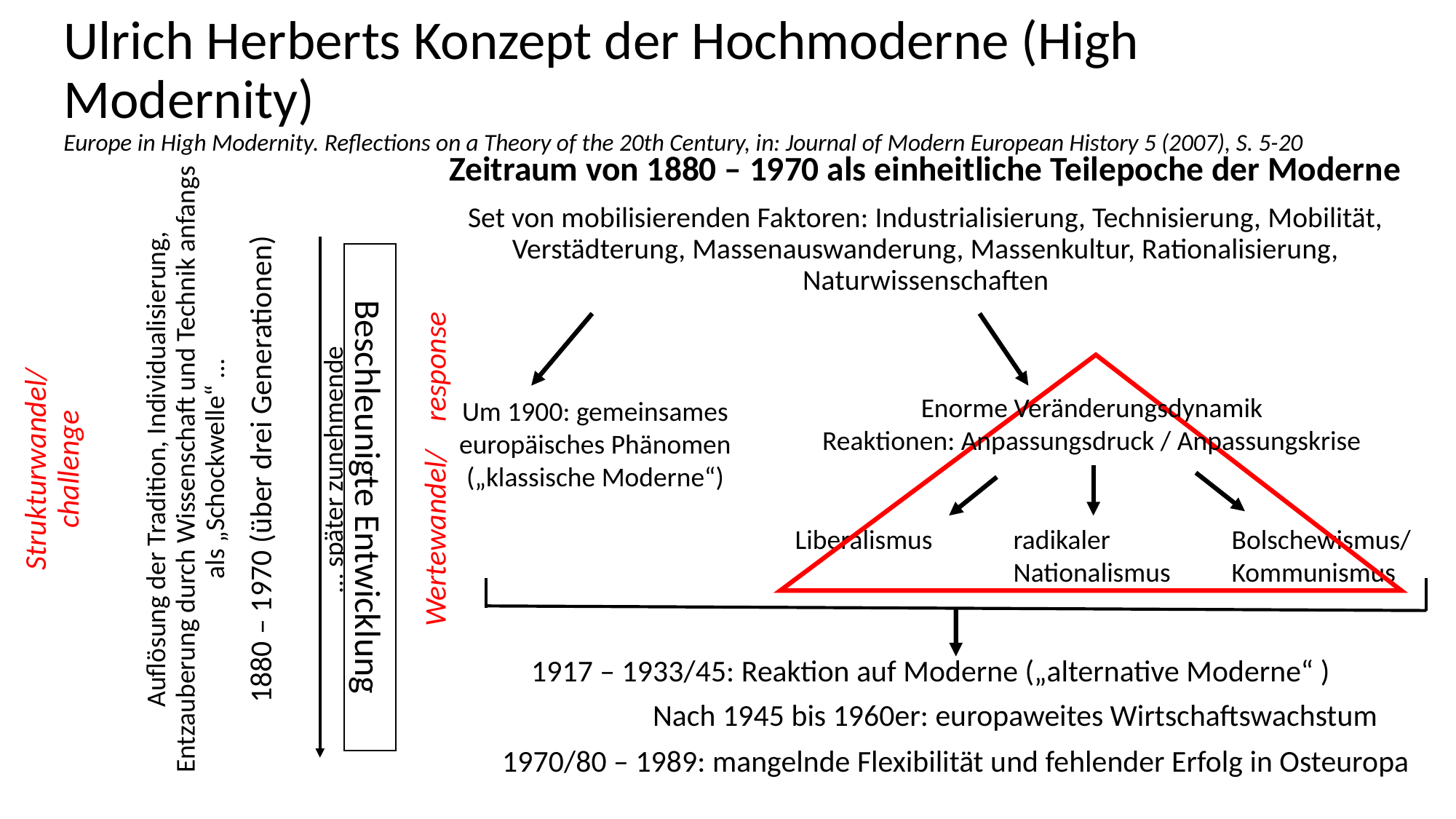

# Ulrich Herberts Konzept der Hochmoderne (High Modernity) Europe in High Modernity. Reflections on a Theory of the 20th Century, in: Journal of Modern European History 5 (2007), S. 5-20
Zeitraum von 1880 – 1970 als einheitliche Teilepoche der Moderne
Set von mobilisierenden Faktoren: Industrialisierung, Technisierung, Mobilität, Verstädterung, Massenauswanderung, Massenkultur, Rationalisierung, Naturwissenschaften

Beschleunigte Entwicklung
Strukturwandel/
challenge

Auflösung der Tradition, Individualisierung, Entzauberung durch Wissenschaft und Technik anfangs als „Schockwelle“ …
1880 – 1970 (über drei Generationen)

… später zunehmende
 Gelassenheit

Wertewandel/    response

Enorme Veränderungsdynamik
Reaktionen: Anpassungsdruck / Anpassungskrise
Um 1900: gemeinsames europäisches Phänomen
(„klassische Moderne“)
Liberalismus	radikaler		Bolschewismus/
		Nationalismus	Kommunismus

1917 – 1933/45: Reaktion auf Moderne („alternative Moderne“ )

Nach 1945 bis 1960er: europaweites Wirtschaftswachstum

1970/80 – 1989: mangelnde Flexibilität und fehlender Erfolg in Osteuropa